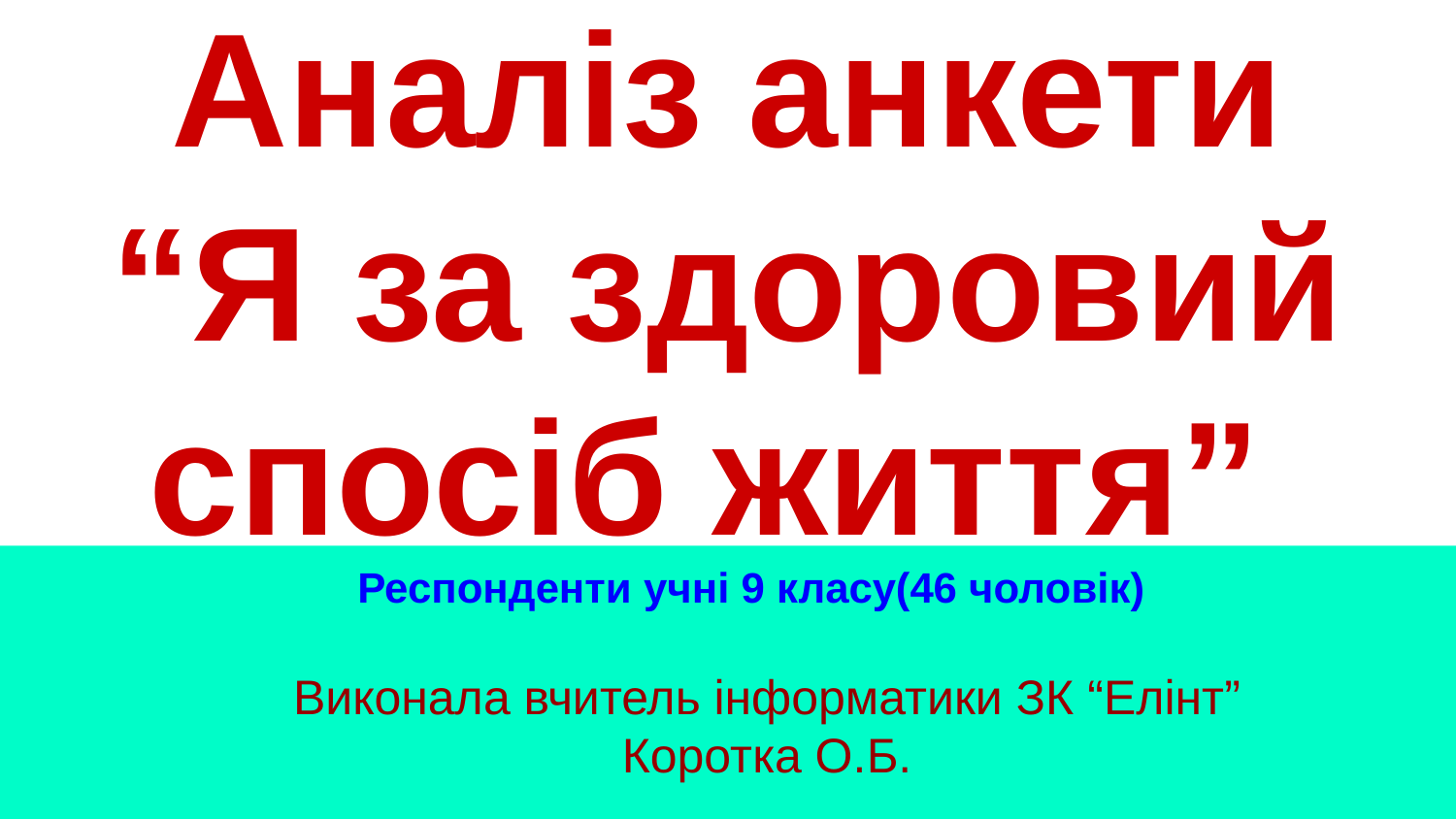

# Аналіз анкети “Я за здоровий спосіб життя”
Респонденти учні 9 класу(46 чоловік)

Виконала вчитель інформатики ЗК “Елінт”
Коротка О.Б.